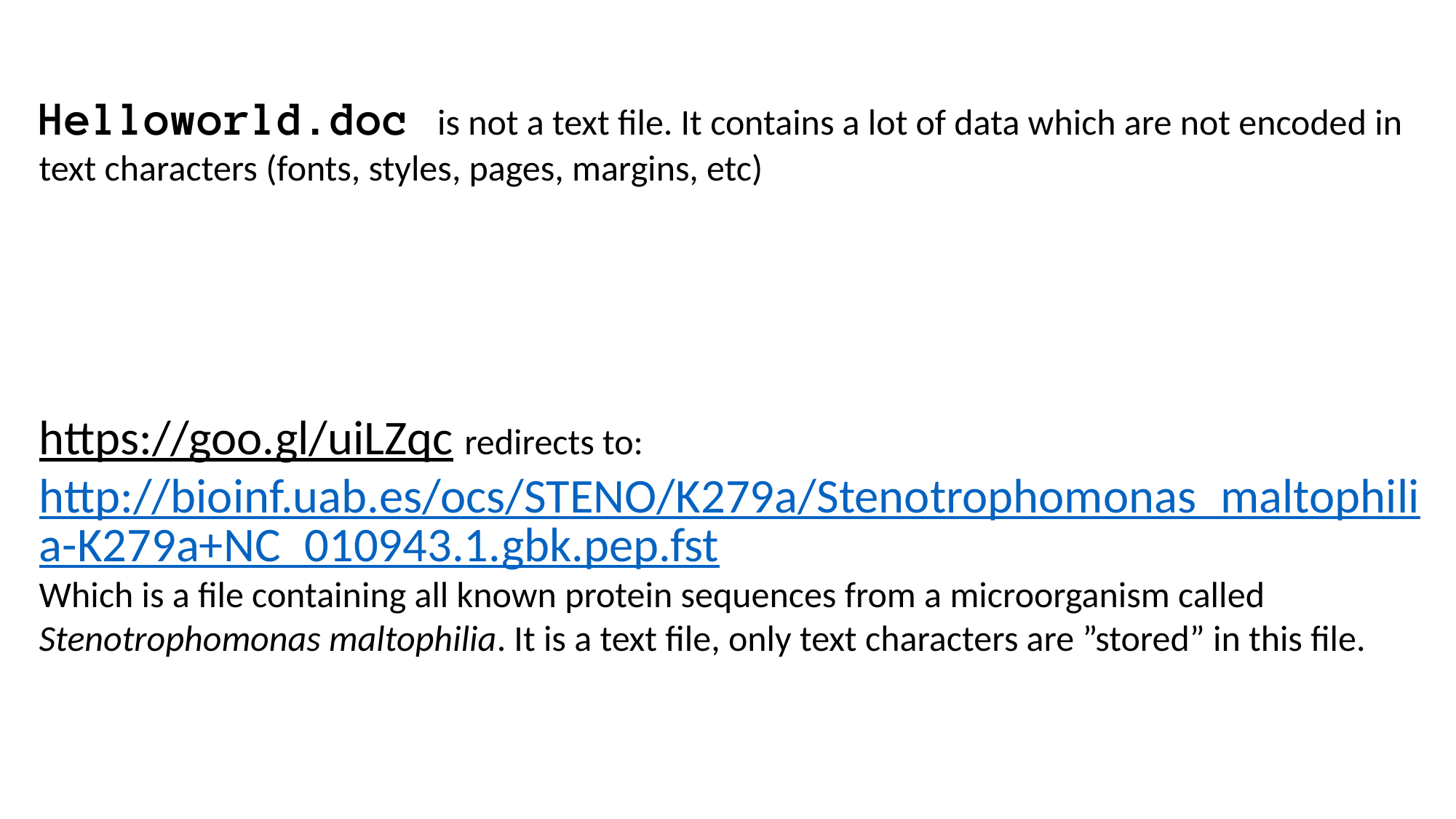

Helloworld.doc is not a text file. It contains a lot of data which are not encoded in text characters (fonts, styles, pages, margins, etc)

https://goo.gl/uiLZqc redirects to:
http://bioinf.uab.es/ocs/STENO/K279a/Stenotrophomonas_maltophilia-K279a+NC_010943.1.gbk.pep.fst
Which is a file containing all known protein sequences from a microorganism called Stenotrophomonas maltophilia. It is a text file, only text characters are ”stored” in this file.